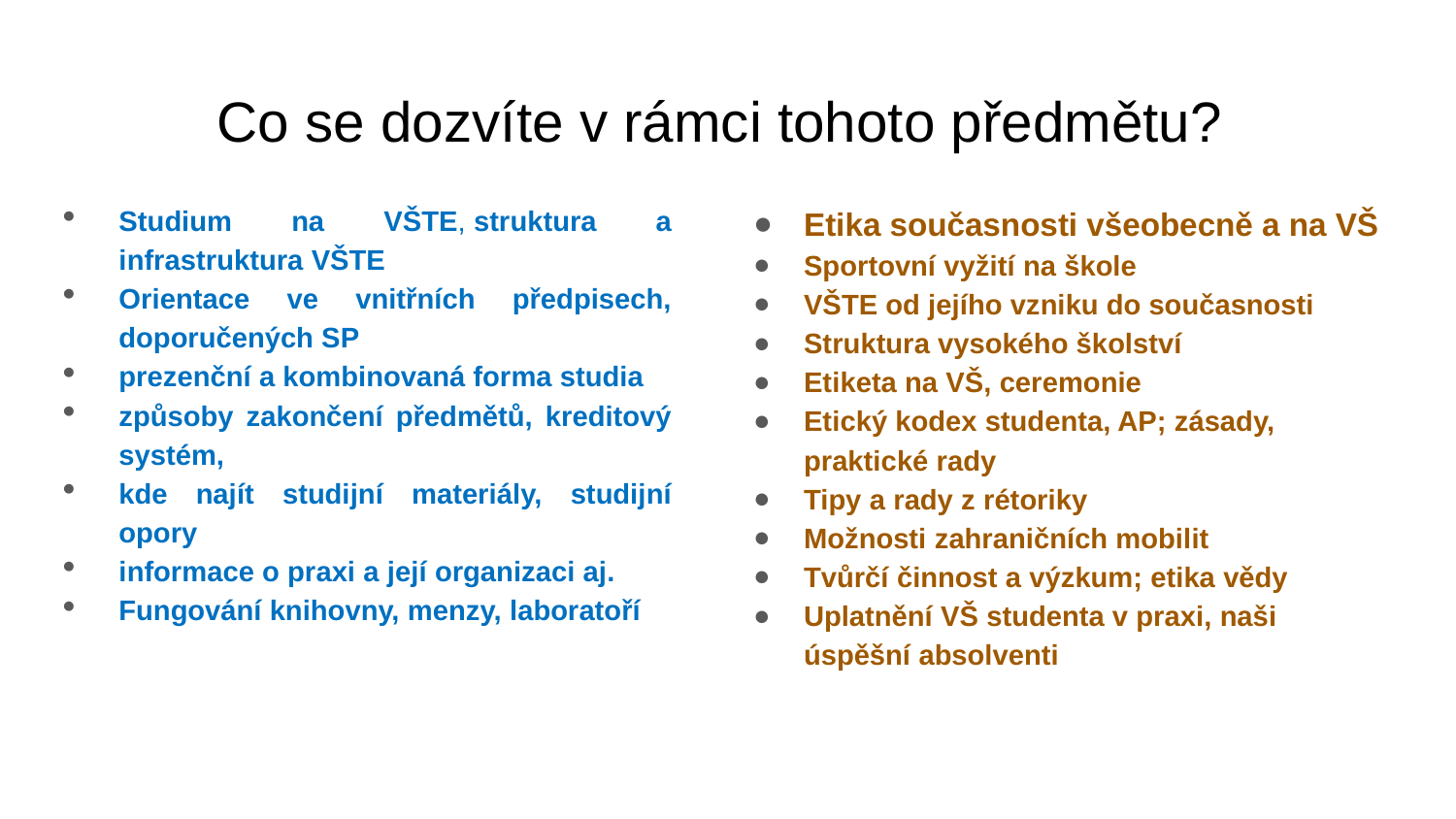

# Co se dozvíte v rámci tohoto předmětu?
Studium na VŠTE, struktura a infrastruktura VŠTE
Orientace ve vnitřních předpisech, doporučených SP
prezenční a kombinovaná forma studia
způsoby zakončení předmětů, kreditový systém,
kde najít studijní materiály, studijní opory
informace o praxi a její organizaci aj.
Fungování knihovny, menzy, laboratoří

Etika současnosti všeobecně a na VŠ
Sportovní vyžití na škole
VŠTE od jejího vzniku do současnosti
Struktura vysokého školství
Etiketa na VŠ, ceremonie
Etický kodex studenta, AP; zásady, praktické rady
Tipy a rady z rétoriky
Možnosti zahraničních mobilit
Tvůrčí činnost a výzkum; etika vědy
Uplatnění VŠ studenta v praxi, naši úspěšní absolventi